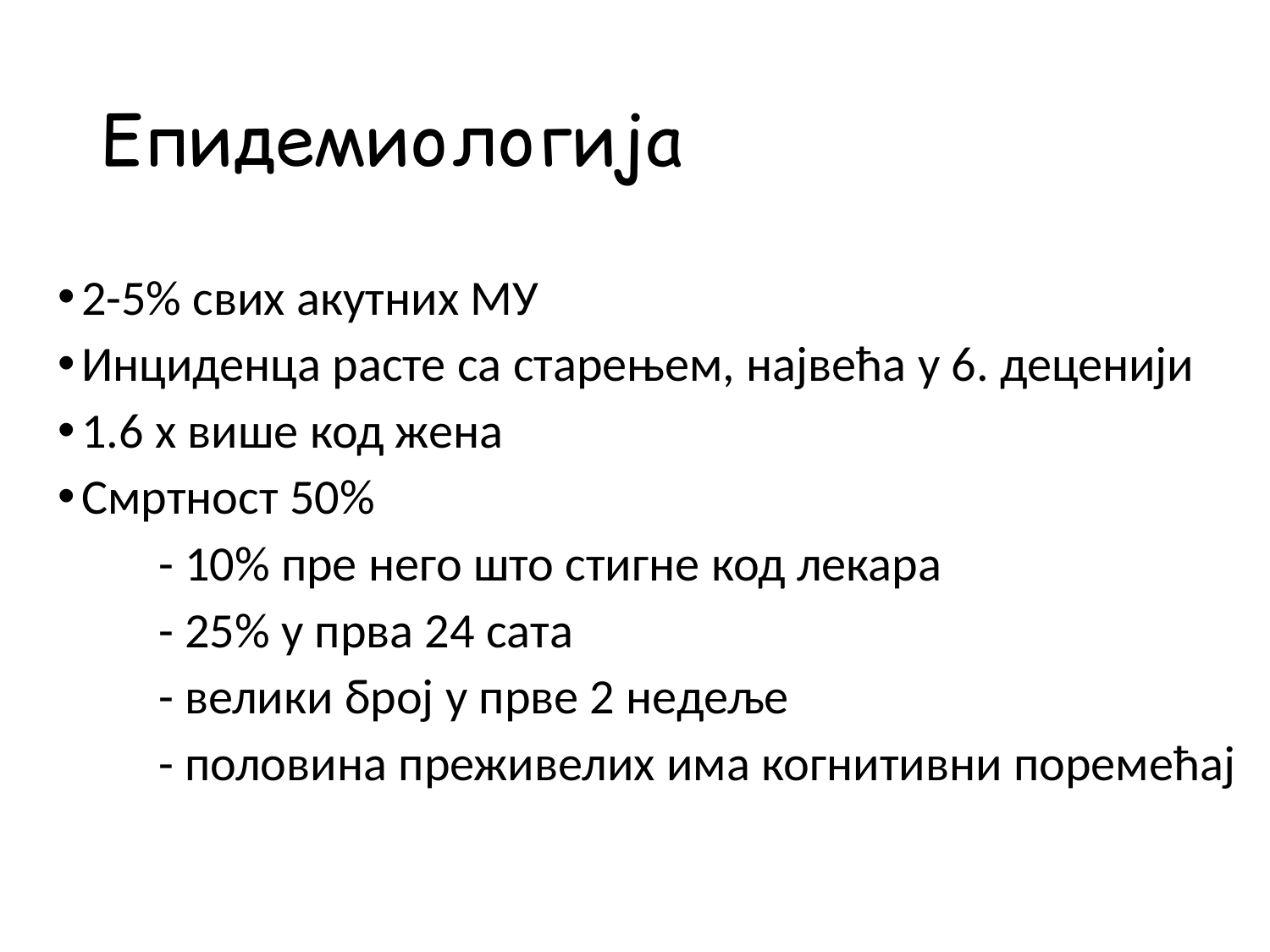

# Епидемиологија
2-5% свих акутних МУ
Инциденца расте са старењем, највећа у 6. деценији
1.6 x више код жена
Смртност 50%
         - 10% пре него што стигне код лекара
         - 25% у прва 24 сата
         - велики број у прве 2 недеље
         - половина преживелих има когнитивни поремећај